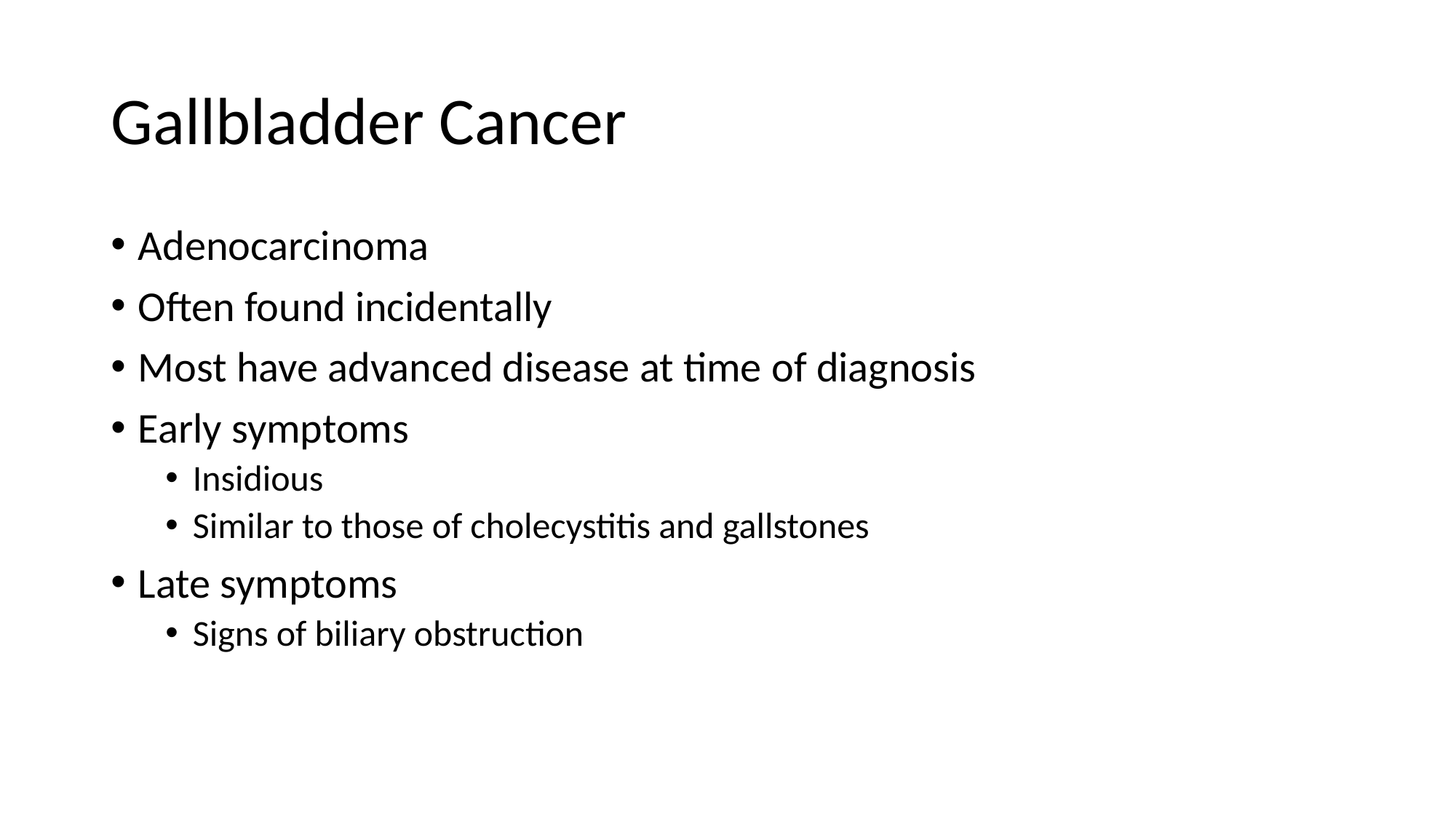

# Gallbladder Cancer
Adenocarcinoma
Often found incidentally
Most have advanced disease at time of diagnosis
Early symptoms
Insidious
Similar to those of cholecystitis and gallstones
Late symptoms
Signs of biliary obstruction